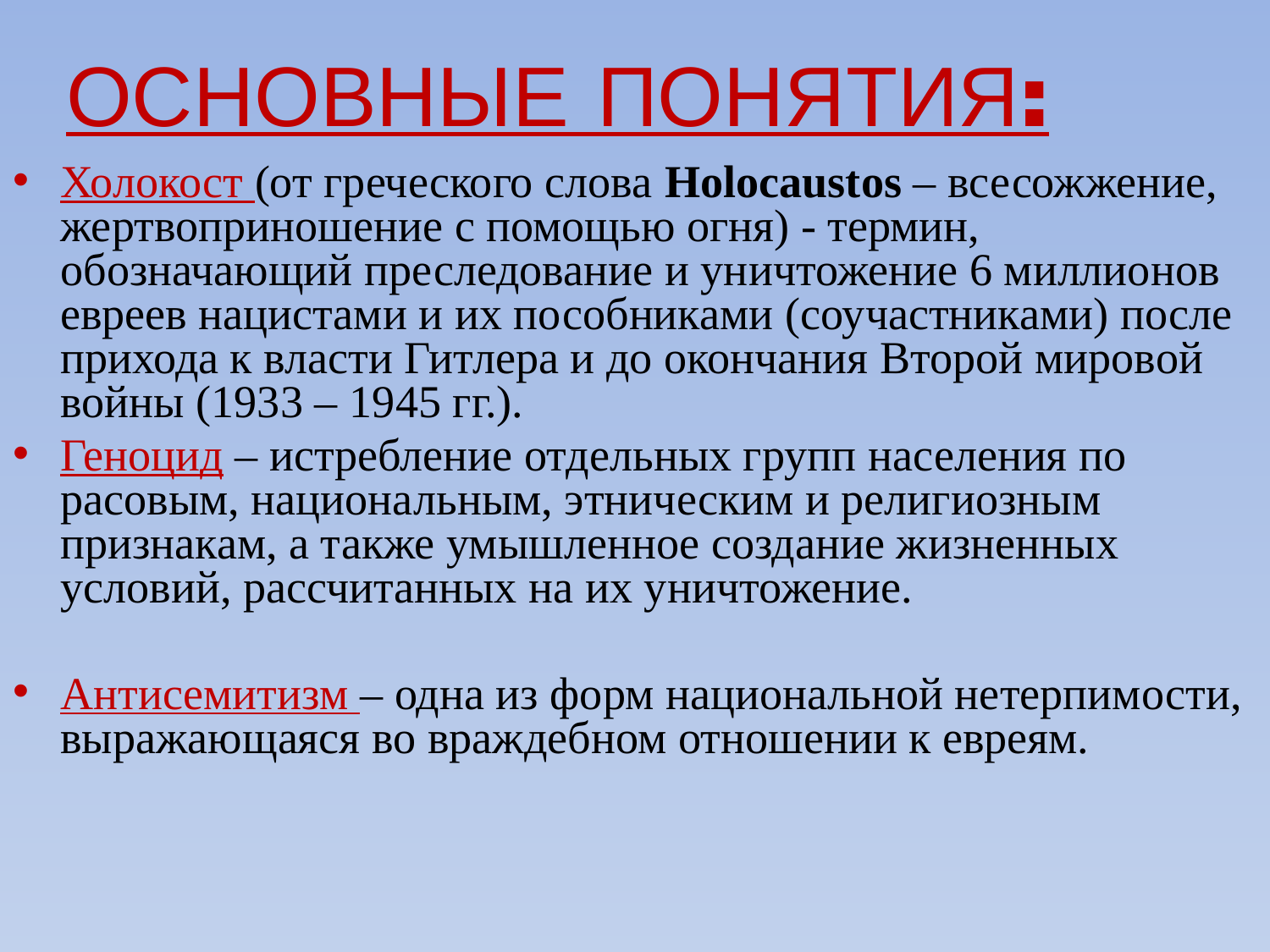

# ОСНОВНЫЕ ПОНЯТИЯ:
Холокост (от греческого слова Holocaustos – всесожжение, жертвоприношение с помощью огня) - термин, обозначающий преследование и уничтожение 6 миллионов евреев нацистами и их пособниками (соучастниками) после прихода к власти Гитлера и до окончания Второй мировой войны (1933 – 1945 гг.).
Геноцид – истребление отдельных групп населения по расовым, национальным, этническим и религиозным признакам, а также умышленное создание жизненных условий, рассчитанных на их уничтожение.

Антисемитизм – одна из форм национальной нетерпимости, выражающаяся во враждебном отношении к евреям.